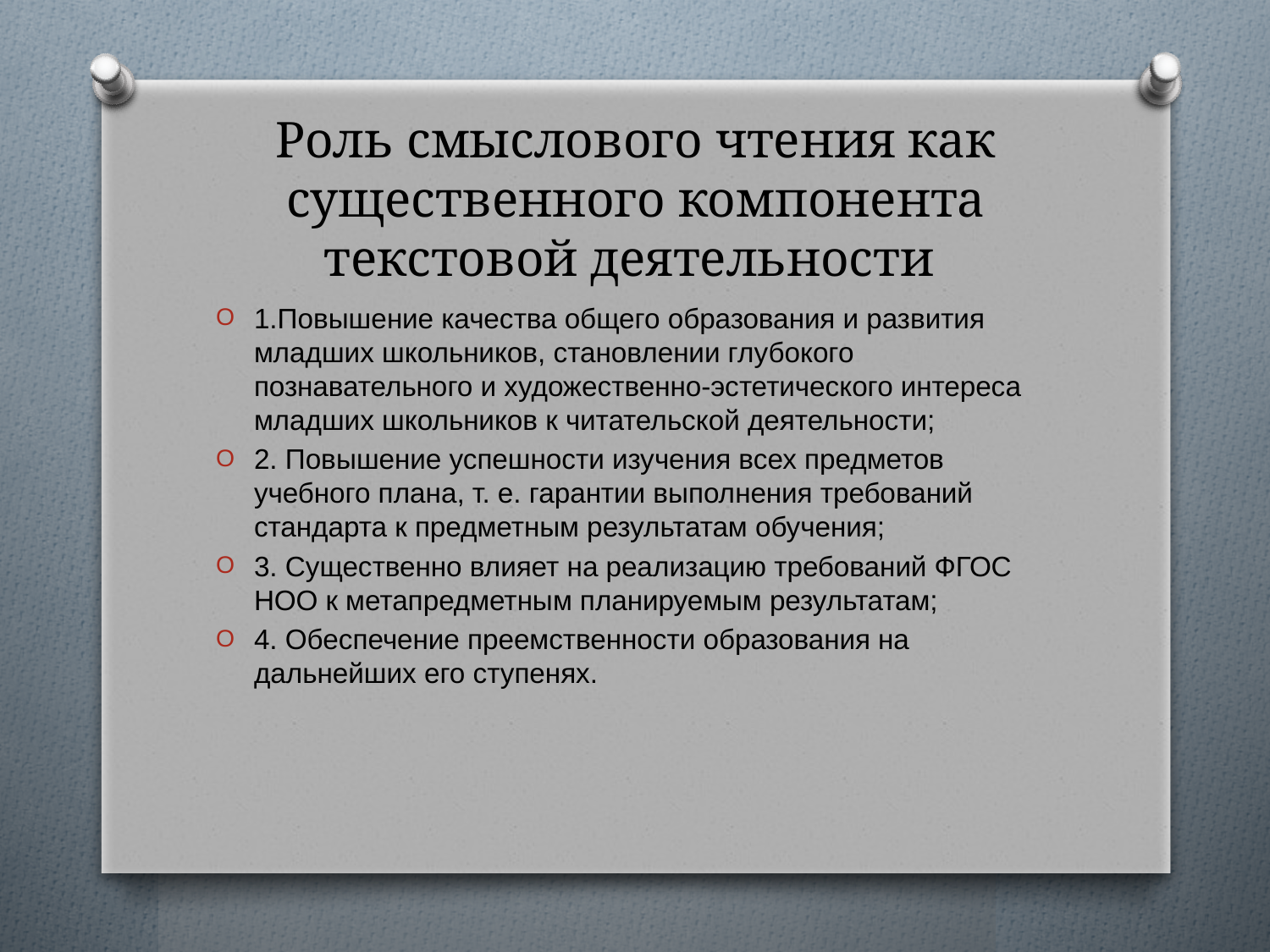

# Роль смыслового чтения как существенного компонента текстовой деятельности
1.Повышение качества общего образования и развития младших школьников, становлении глубокого познавательного и художественно-эстетического интереса младших школьников к читательской деятельности;
2. Повышение успешности изучения всех предметов учебного плана, т. е. гарантии выполнения требований стандарта к предметным результатам обучения;
3. Существенно влияет на реализацию требований ФГОС НОО к метапредметным планируемым результатам;
4. Обеспечение преемственности образования на дальнейших его ступенях.